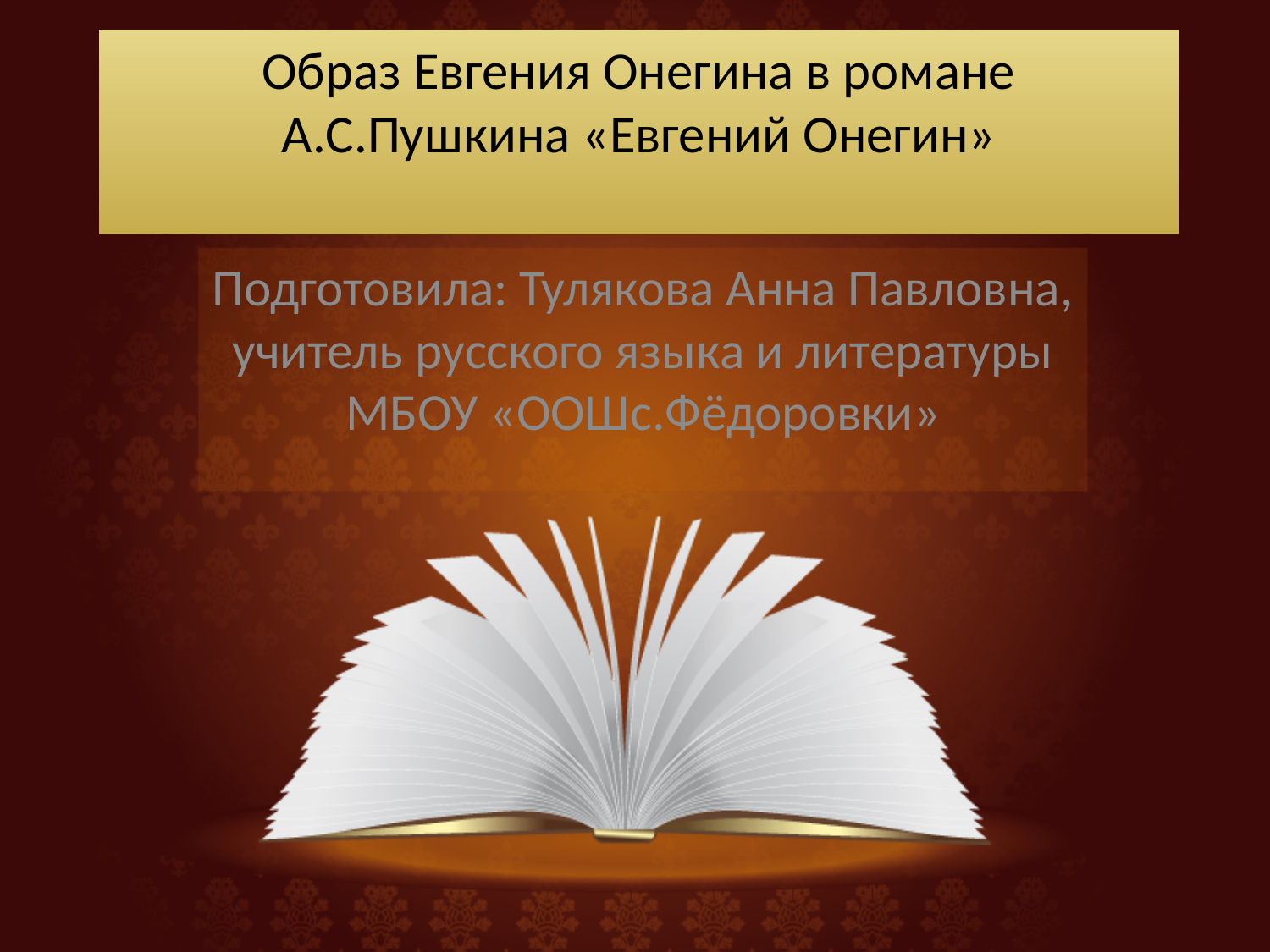

# Образ Евгения Онегина в романе А.С.Пушкина «Евгений Онегин»
Подготовила: Тулякова Анна Павловна, учитель русского языка и литературы МБОУ «ООШс.Фёдоровки»